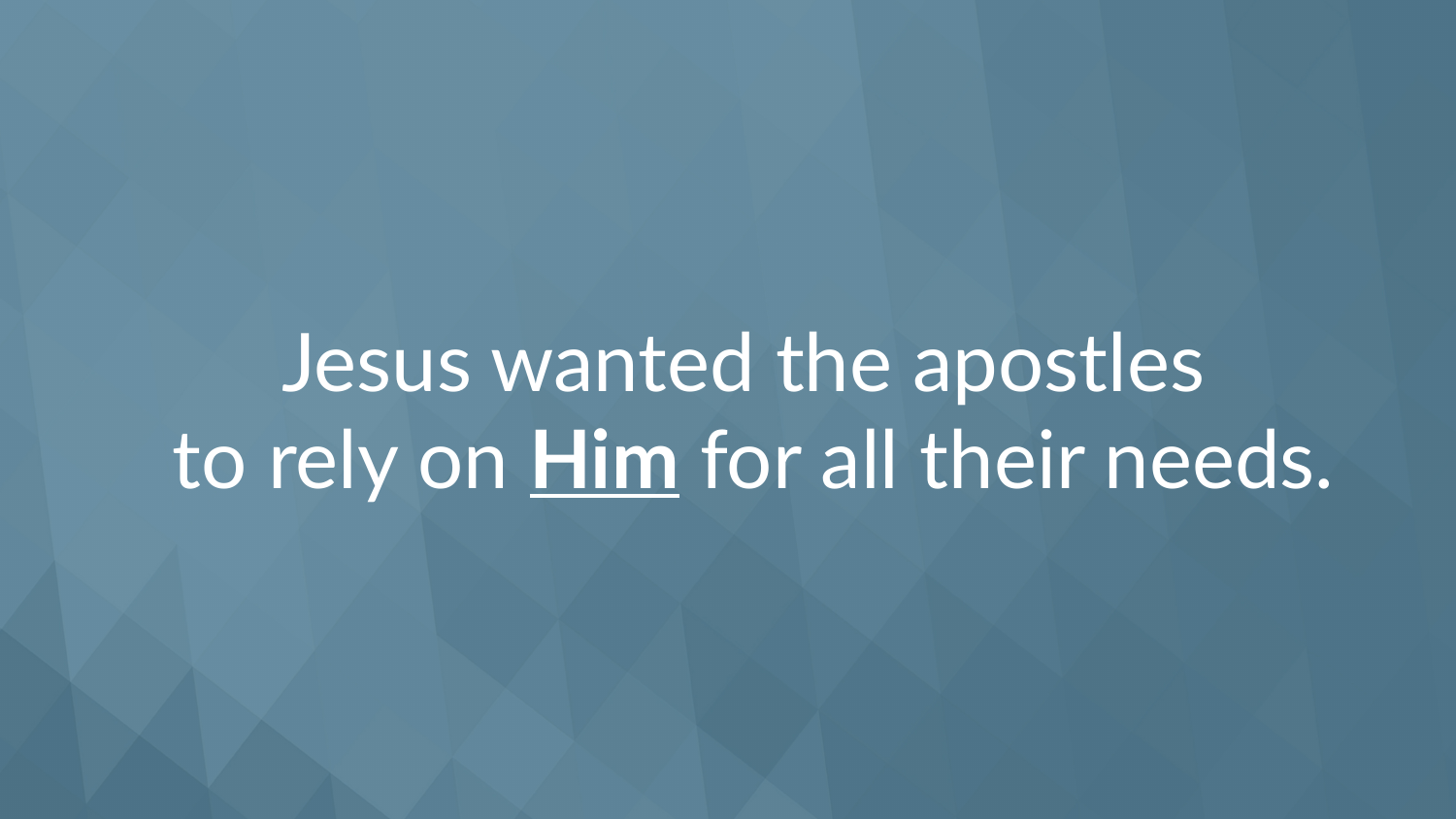

Jesus wanted the apostles
to rely on Him for all their needs.